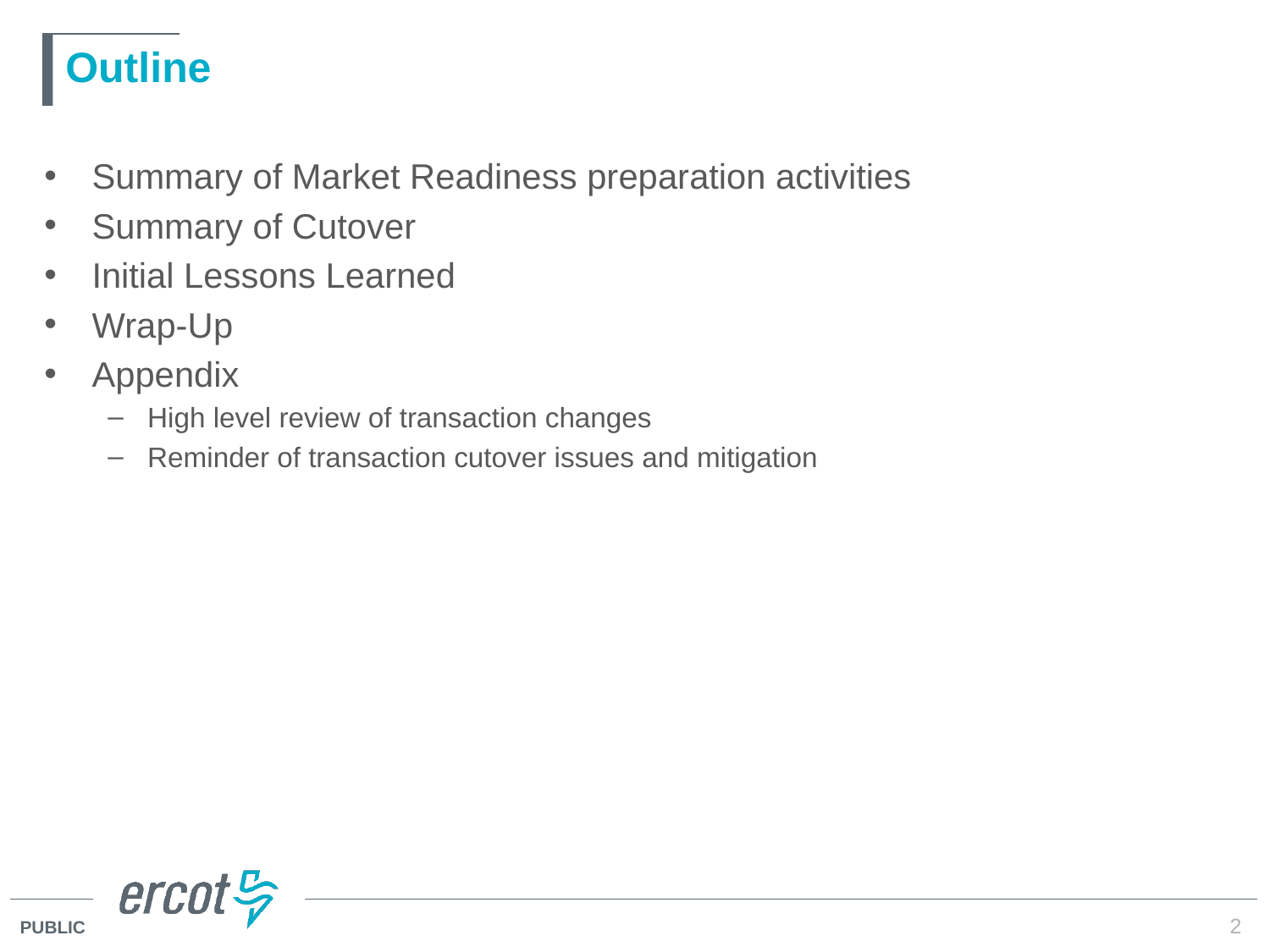

# Outline
Summary of Market Readiness preparation activities
Summary of Cutover
Initial Lessons Learned
Wrap-Up
Appendix
High level review of transaction changes
Reminder of transaction cutover issues and mitigation

2